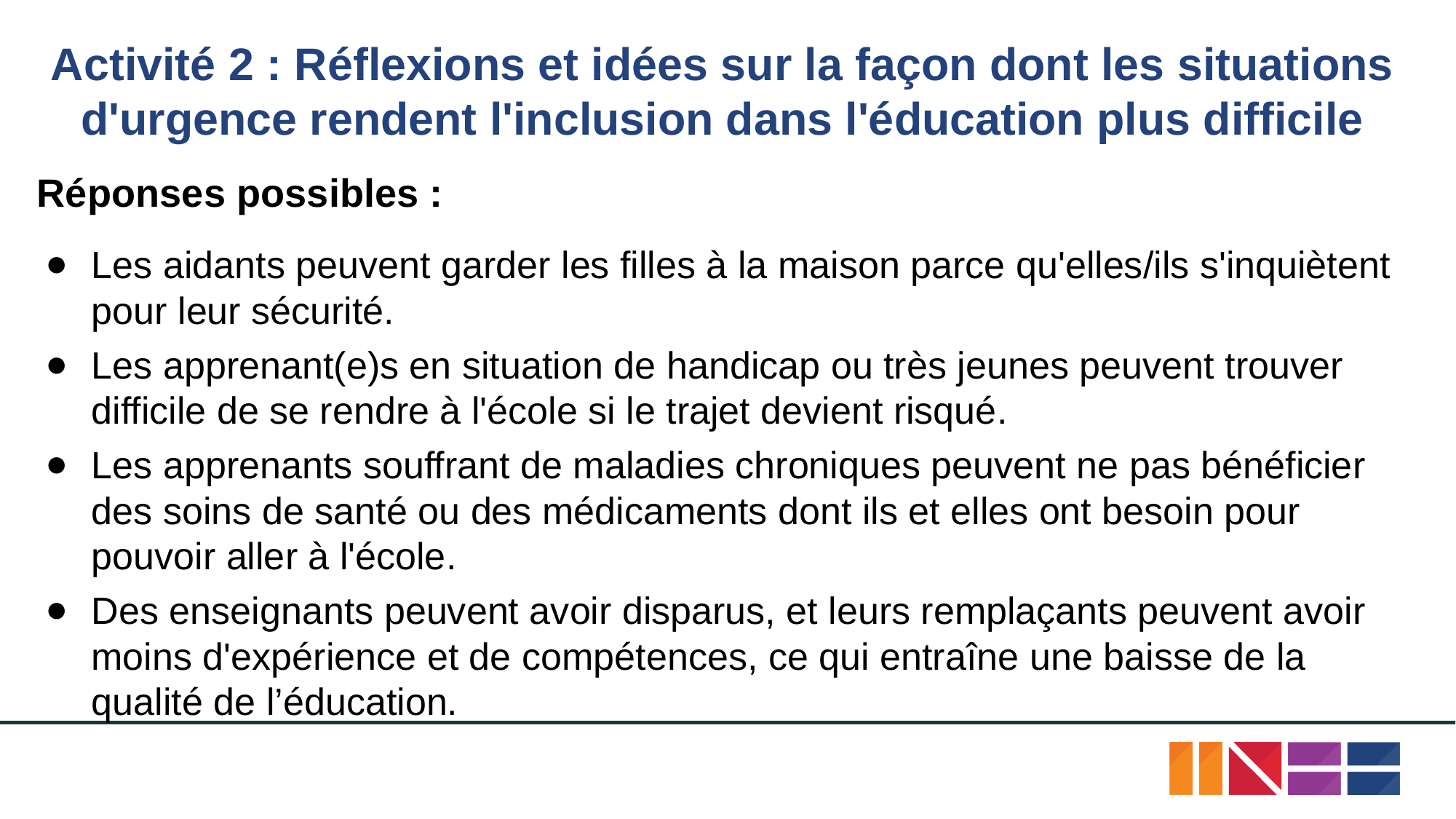

# Activité 2 : Réflexions et idées sur la façon dont les situations d'urgence rendent l'inclusion dans l'éducation plus difficile
Réponses possibles :

Les aidants peuvent garder les filles à la maison parce qu'elles/ils s'inquiètent pour leur sécurité.
Les apprenant(e)s en situation de handicap ou très jeunes peuvent trouver difficile de se rendre à l'école si le trajet devient risqué.
Les apprenants souffrant de maladies chroniques peuvent ne pas bénéficier des soins de santé ou des médicaments dont ils et elles ont besoin pour pouvoir aller à l'école.
Des enseignants peuvent avoir disparus, et leurs remplaçants peuvent avoir moins d'expérience et de compétences, ce qui entraîne une baisse de la qualité de l’éducation.